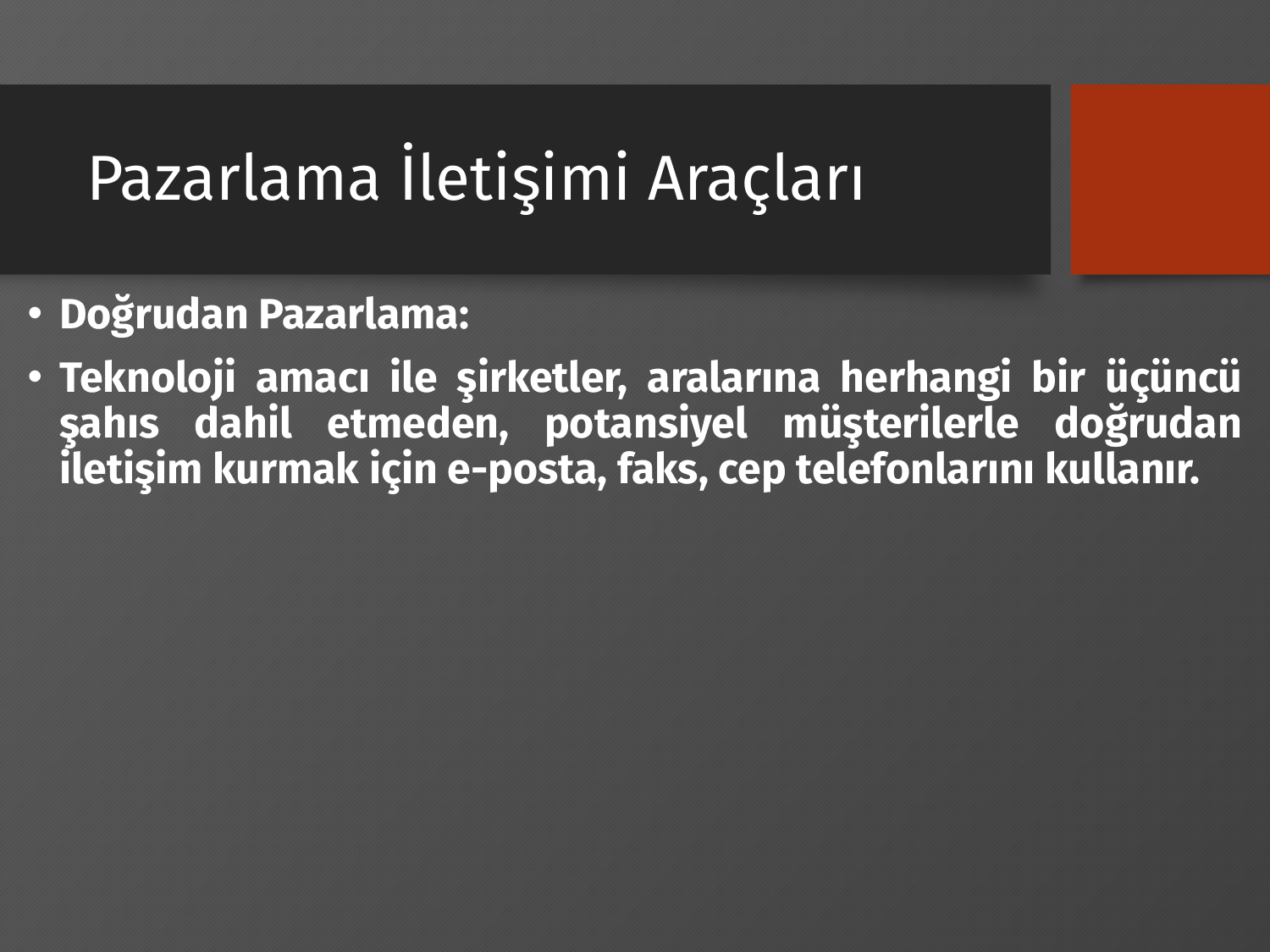

# Pazarlama İletişimi Araçları
Doğrudan Pazarlama:
Teknoloji amacı ile şirketler, aralarına herhangi bir üçüncü şahıs dahil etmeden, potansiyel müşterilerle doğrudan iletişim kurmak için e-posta, faks, cep telefonlarını kullanır.